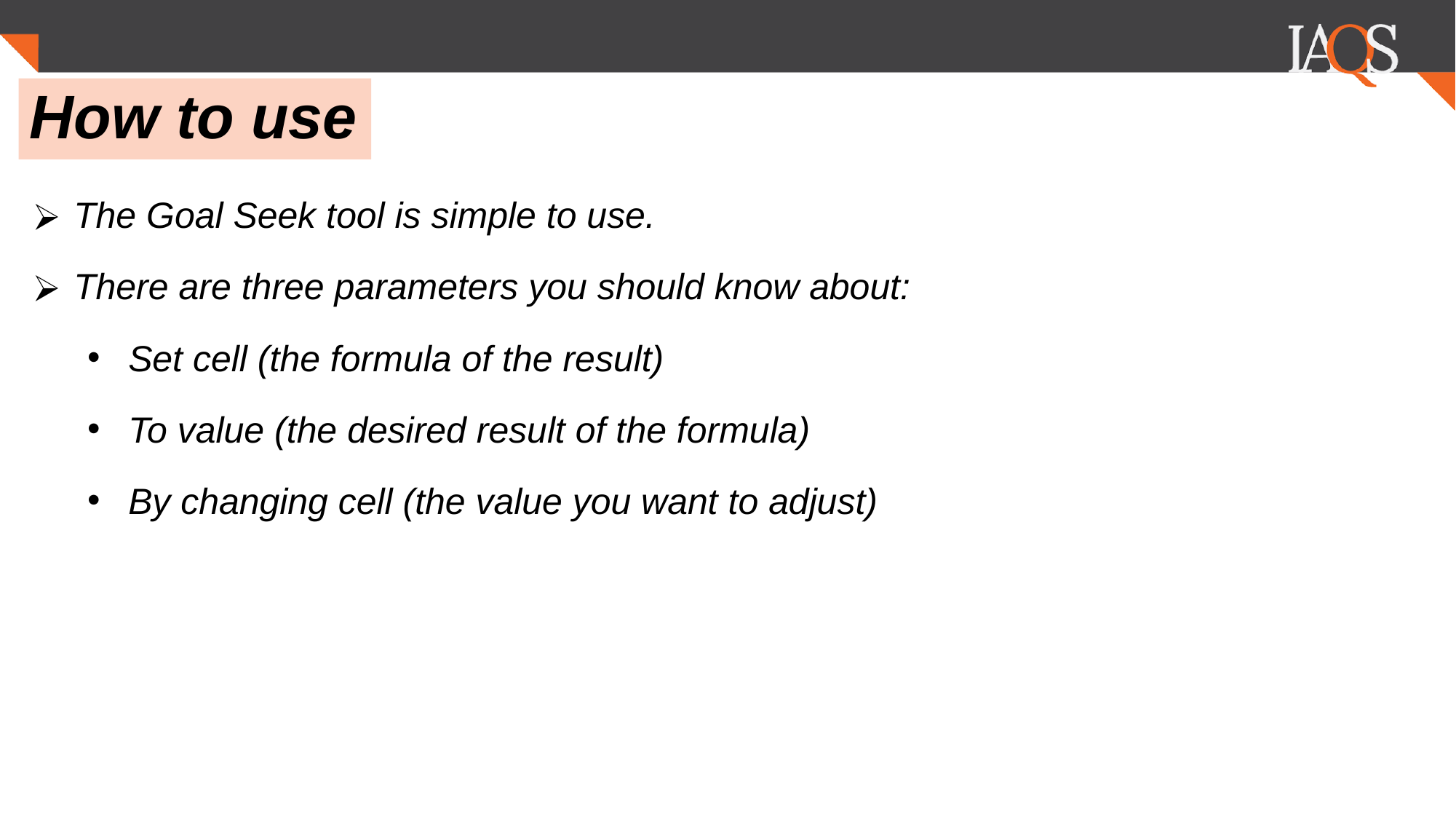

.
# How to use

The Goal Seek tool is simple to use.
There are three parameters you should know about:
Set cell (the formula of the result)
To value (the desired result of the formula)
By changing cell (the value you want to adjust)